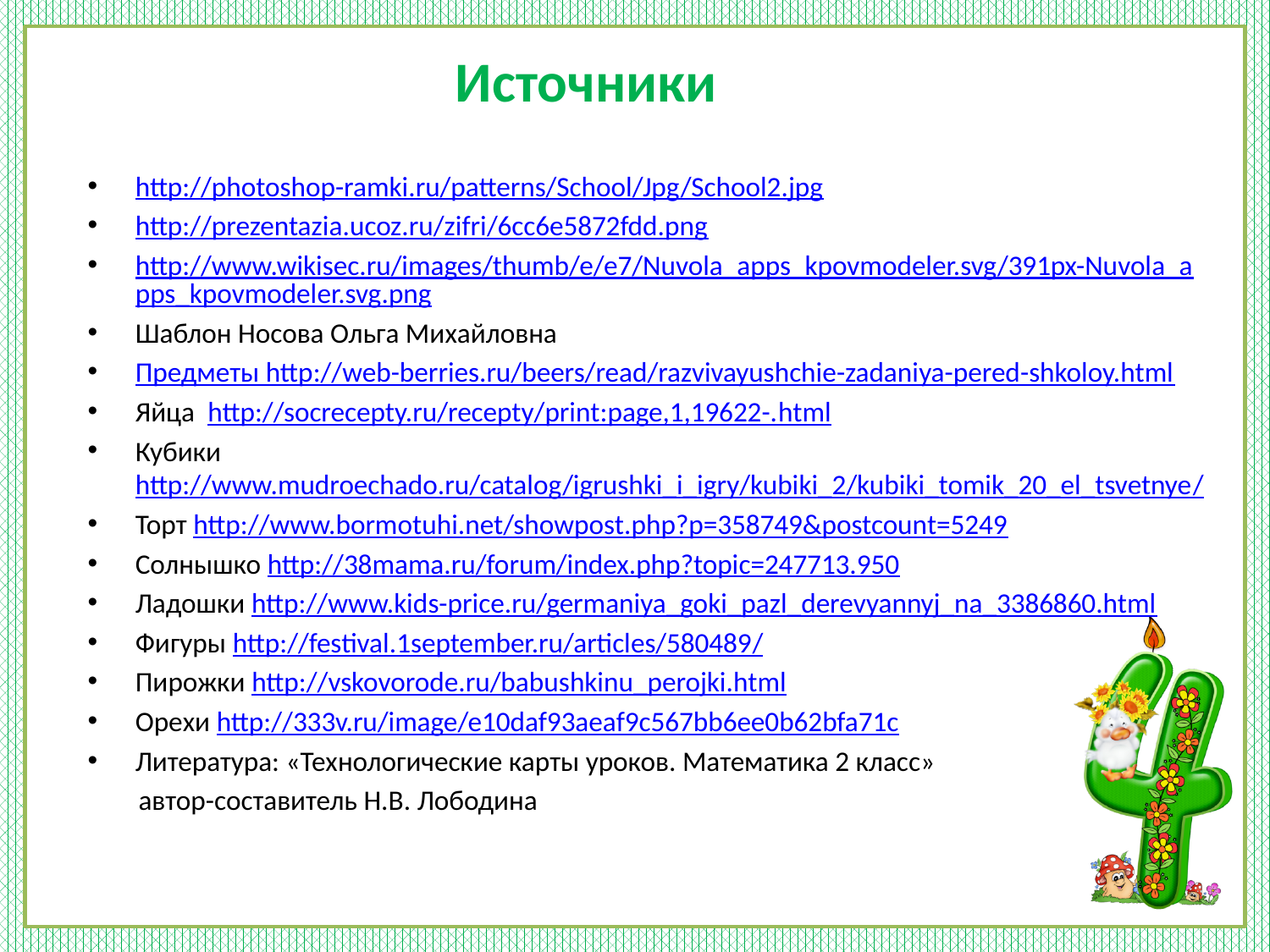

# Источники
http://photoshop-ramki.ru/patterns/School/Jpg/School2.jpg
http://prezentazia.ucoz.ru/zifri/6cc6e5872fdd.png
http://www.wikisec.ru/images/thumb/e/e7/Nuvola_apps_kpovmodeler.svg/391px-Nuvola_apps_kpovmodeler.svg.png
Шаблон Носова Ольга Михайловна
Предметы http://web-berries.ru/beers/read/razvivayushchie-zadaniya-pered-shkoloy.html
Яйца  http://socrecepty.ru/recepty/print:page,1,19622-.html
Кубики http://www.mudroechado.ru/catalog/igrushki_i_igry/kubiki_2/kubiki_tomik_20_el_tsvetnye/
Торт http://www.bormotuhi.net/showpost.php?p=358749&postcount=5249
Солнышко http://38mama.ru/forum/index.php?topic=247713.950
Ладошки http://www.kids-price.ru/germaniya_goki_pazl_derevyannyj_na_3386860.html
Фигуры http://festival.1september.ru/articles/580489/
Пирожки http://vskovorode.ru/babushkinu_perojki.html
Орехи http://333v.ru/image/e10daf93aeaf9c567bb6ee0b62bfa71c
Литература: «Технологические карты уроков. Математика 2 класс»
        автор-составитель Н.В. Лободина